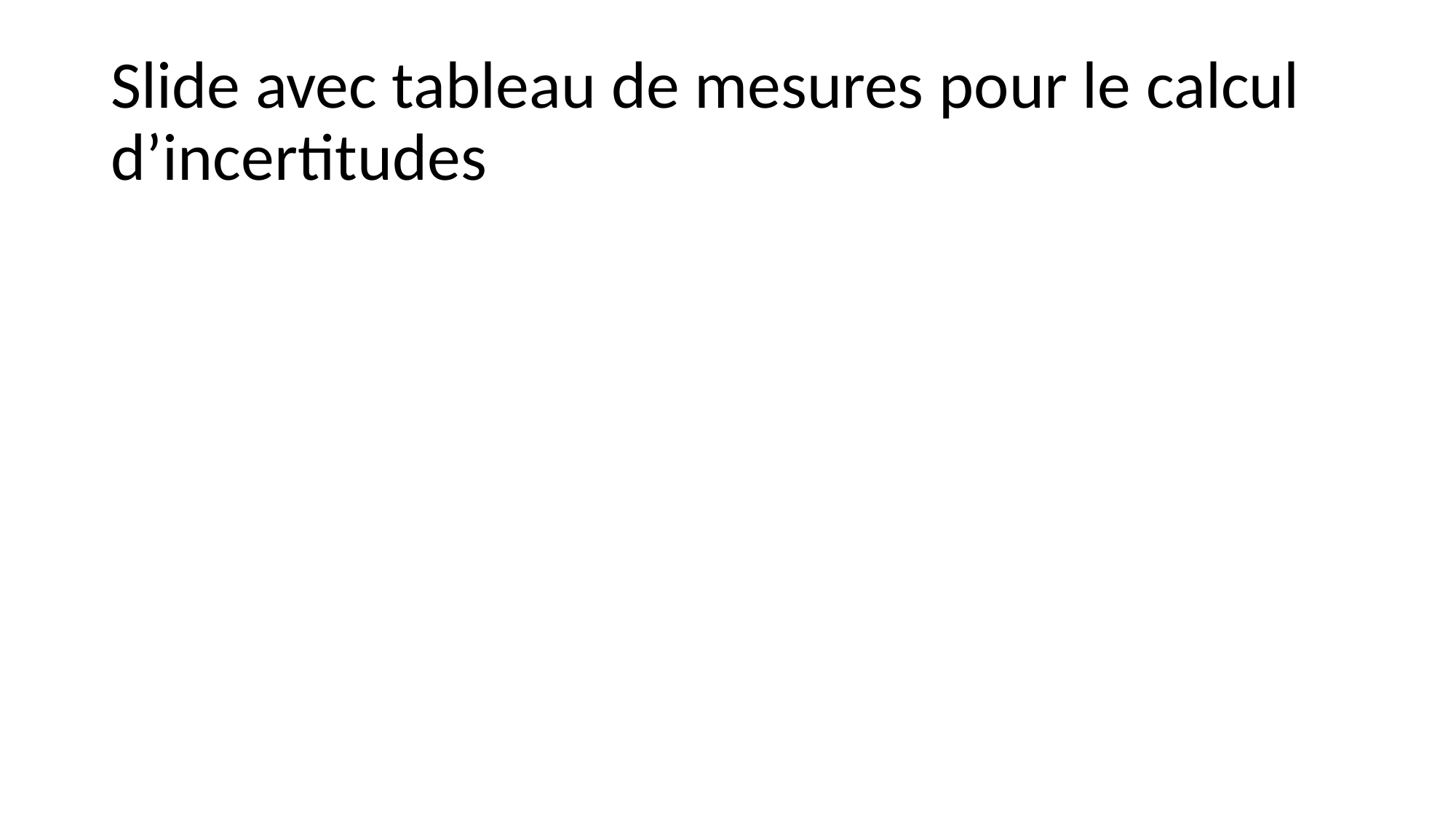

# Slide avec tableau de mesures pour le calcul d’incertitudes